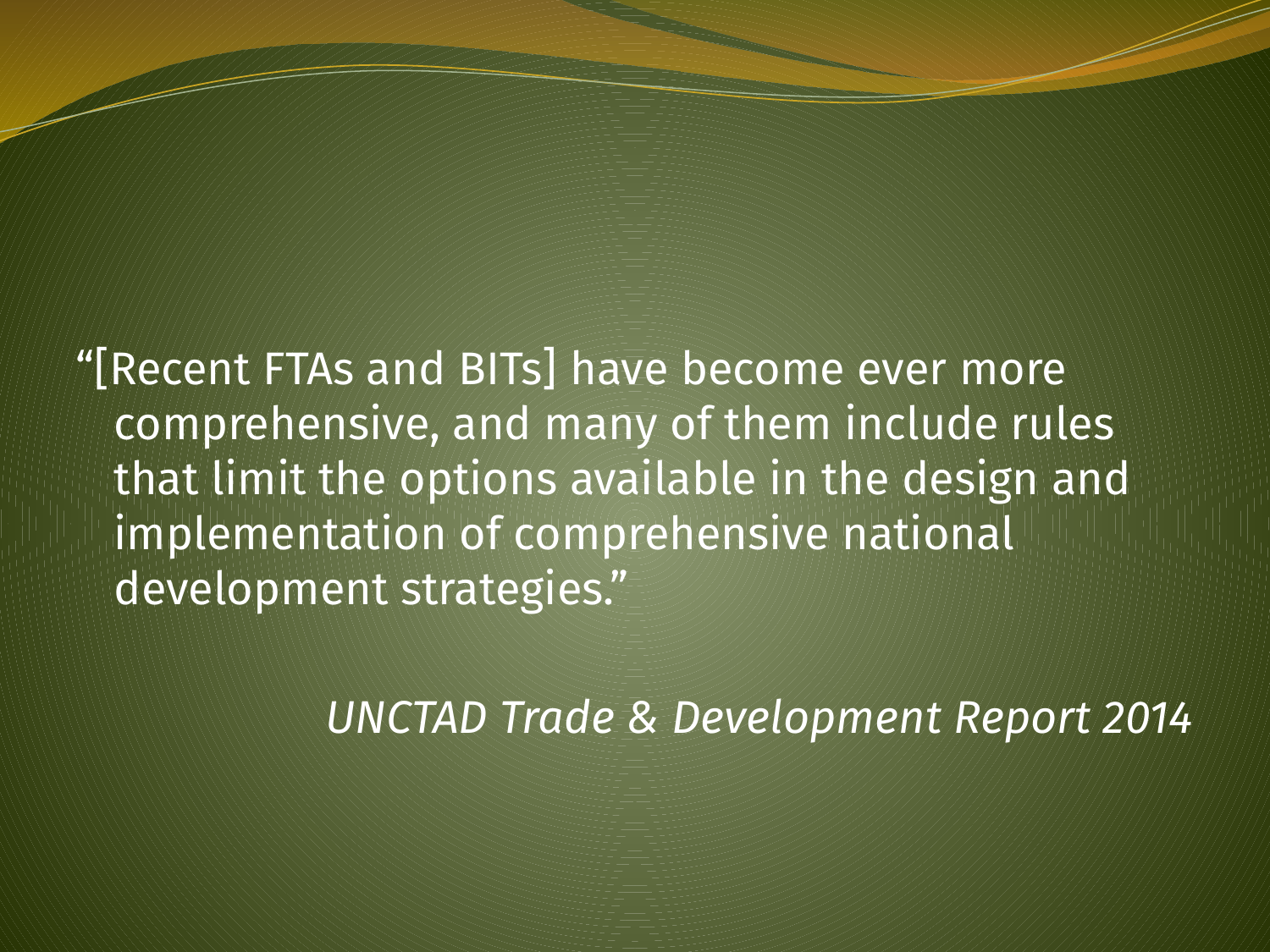

#

“[Recent FTAs and BITs] have become ever more comprehensive, and many of them include rules that limit the options available in the design and implementation of comprehensive national development strategies.”

UNCTAD Trade & Development Report 2014